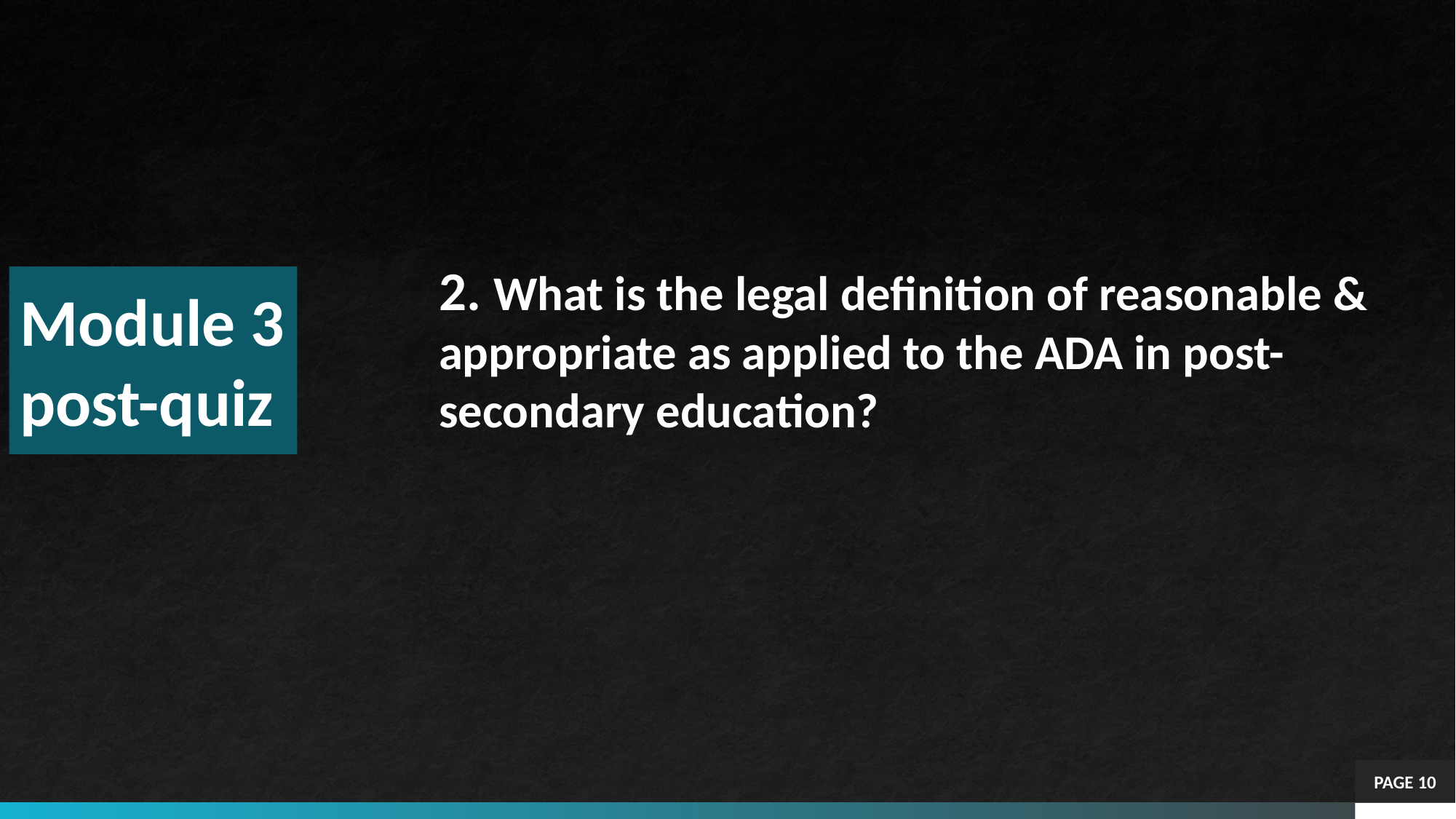

2. What is the legal definition of reasonable & appropriate as applied to the ADA in post-secondary education?
# Module 3 post-quiz
PAGE 10